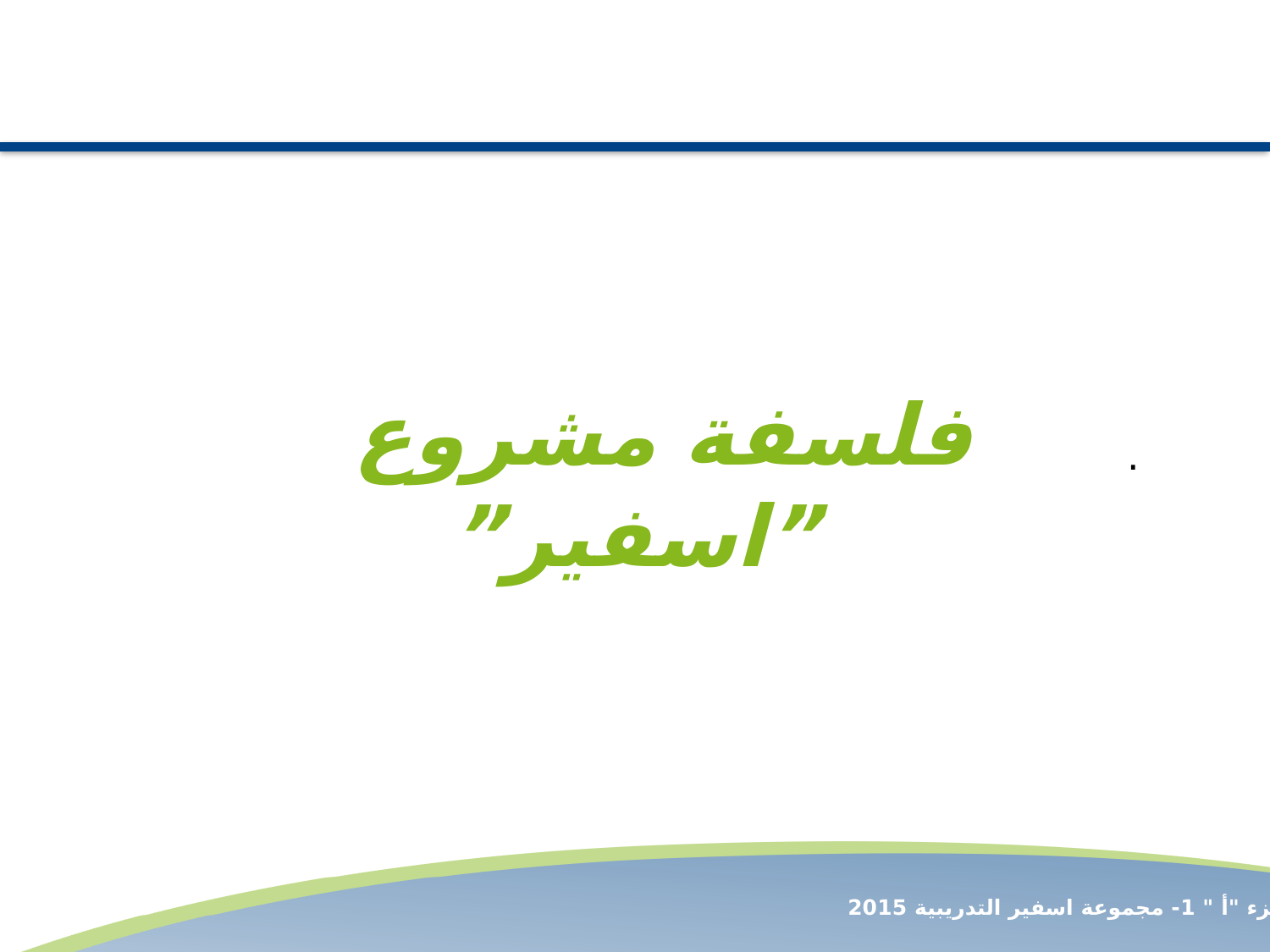

فلسفة مشروع   ”اسفير”
.
الجزء "أ " 1- مجموعة اسفير التدريبية 2015